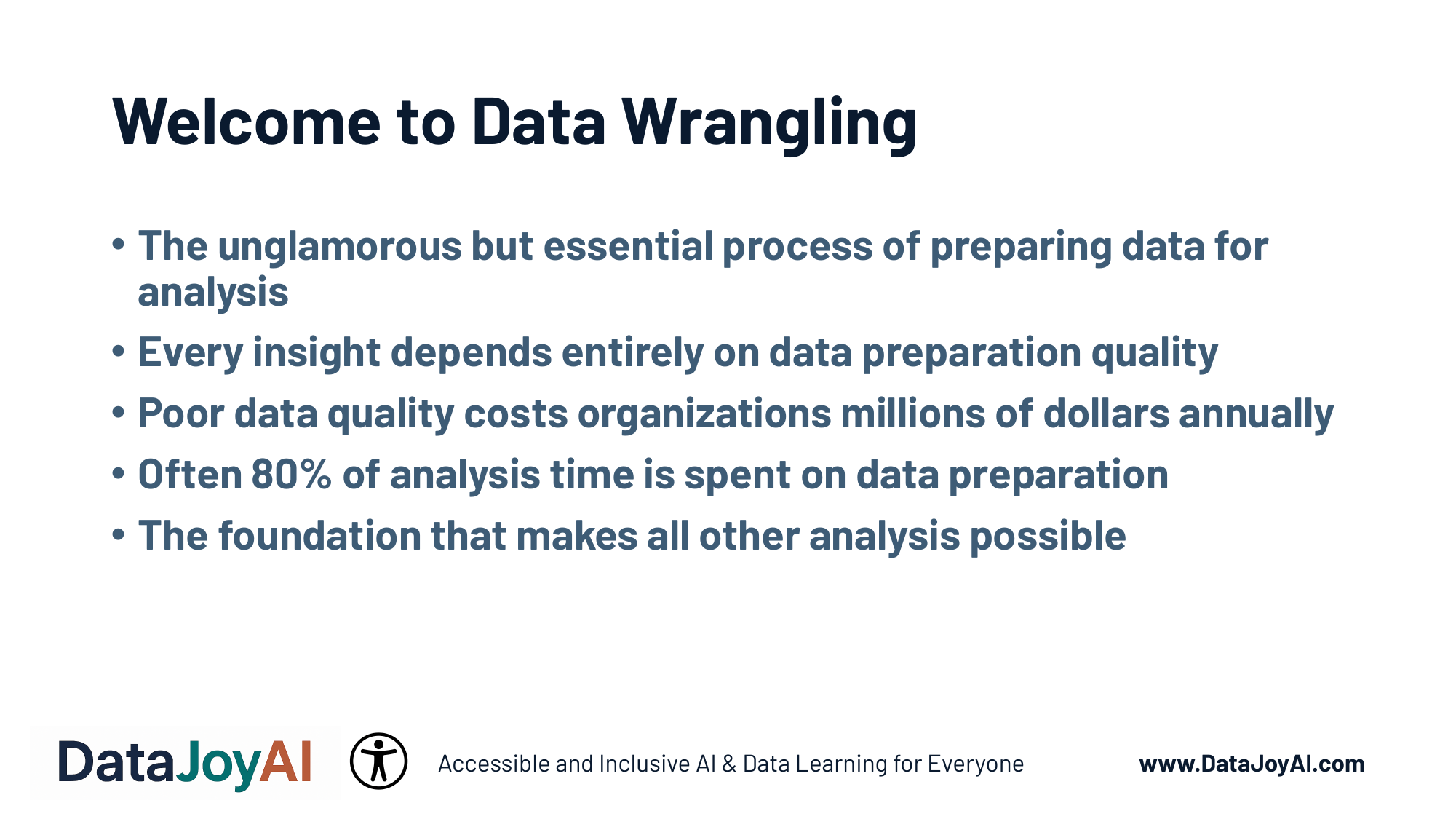

# Welcome to Data Wrangling
The unglamorous but essential process of preparing data for analysis
Every insight depends entirely on data preparation quality
Poor data quality costs organizations millions of dollars annually
Often 80% of analysis time is spent on data preparation
The foundation that makes all other analysis possible